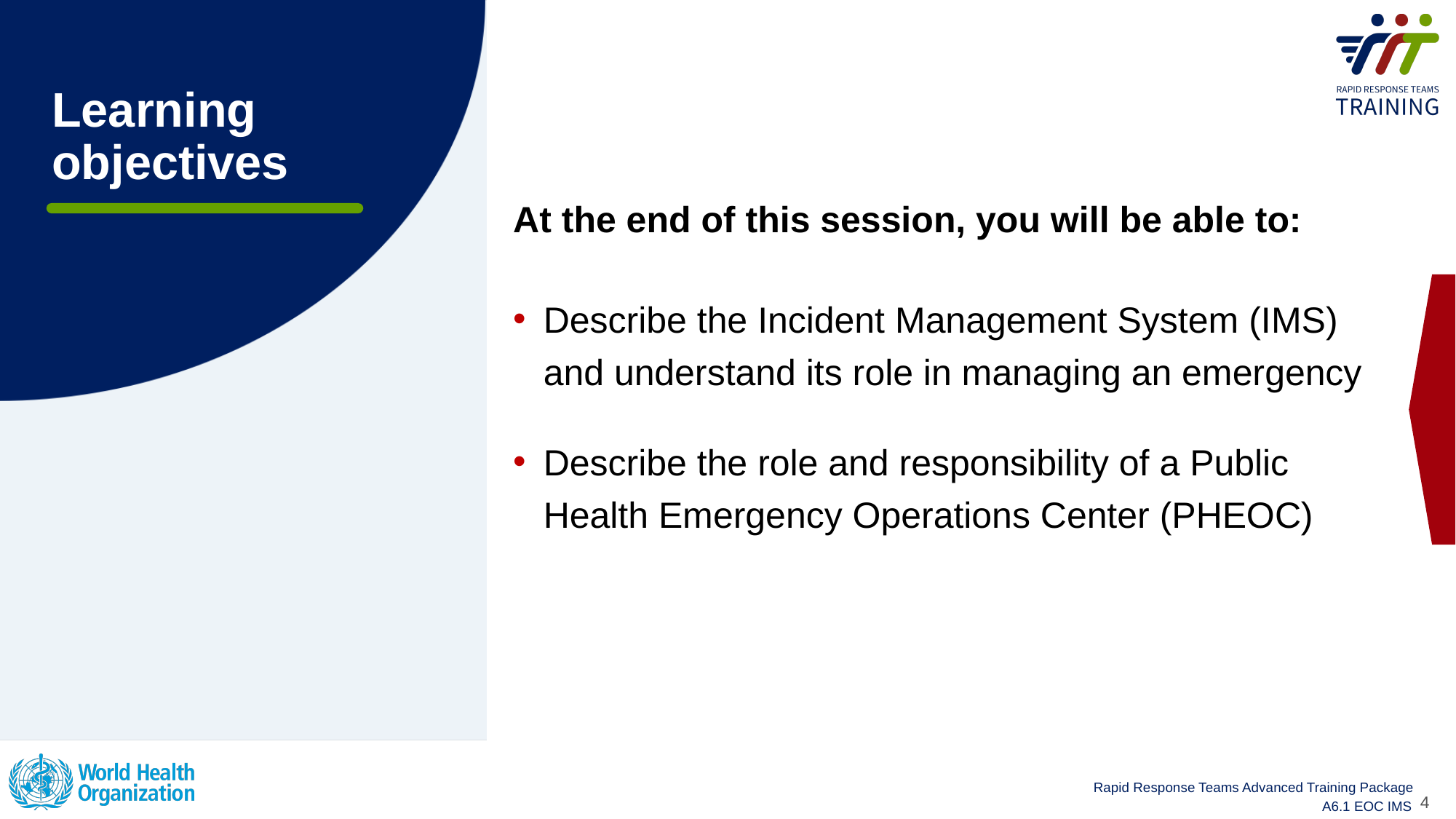

# Learning objectives
At the end of this session, you will be able to:

Describe the Incident Management System (IMS) and understand its role in managing an emergency

Describe the role and responsibility of a Public Health Emergency Operations Center (PHEOC)

4